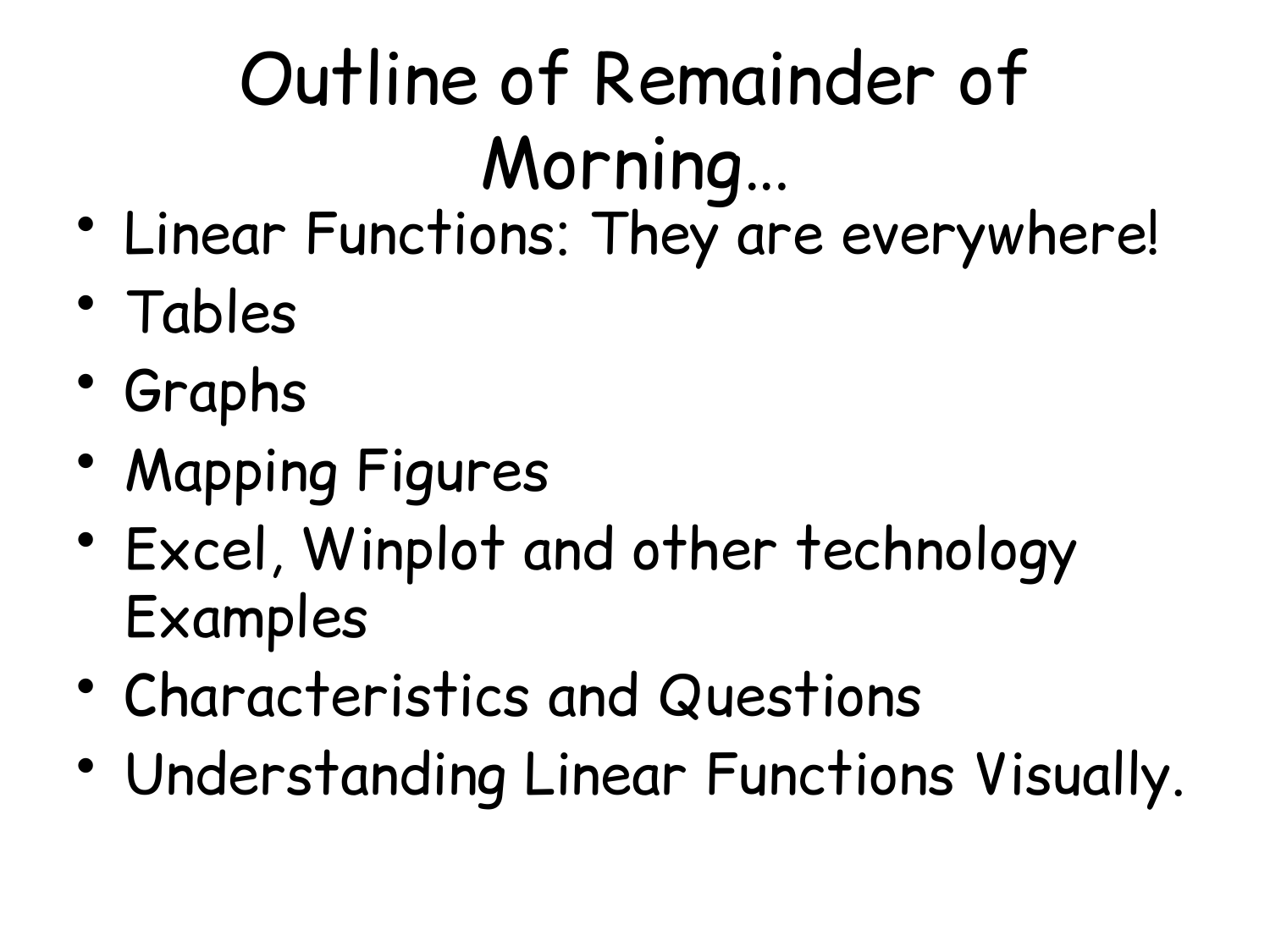

Outline of Remainder of Morning…
Linear Functions: They are everywhere!
Tables
Graphs
Mapping Figures
Excel, Winplot and other technology Examples
Characteristics and Questions
Understanding Linear Functions Visually.